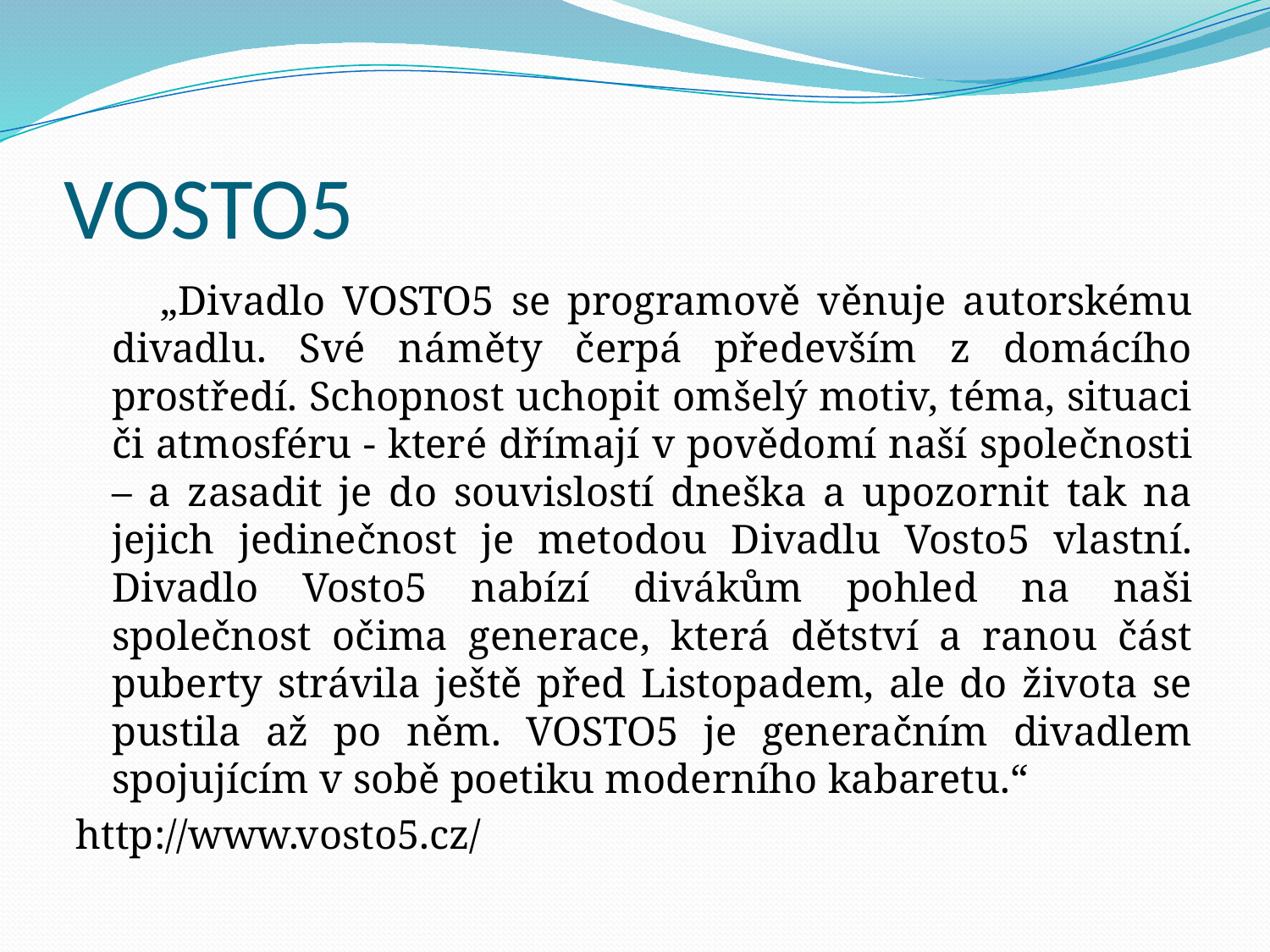

# VOSTO5
     „Divadlo VOSTO5 se programově věnuje autorskému divadlu. Své náměty čerpá především z domácího prostředí. Schopnost uchopit omšelý motiv, téma, situaci či atmosféru - které dřímají v povědomí naší společnosti – a zasadit je do souvislostí dneška a upozornit tak na jejich jedinečnost je metodou Divadlu Vosto5 vlastní. Divadlo Vosto5 nabízí divákům pohled na naši společnost očima generace, která dětství a ranou část puberty strávila ještě před Listopadem, ale do života se pustila až po něm. VOSTO5 je generačním divadlem spojujícím v sobě poetiku moderního kabaretu.“
http://www.vosto5.cz/